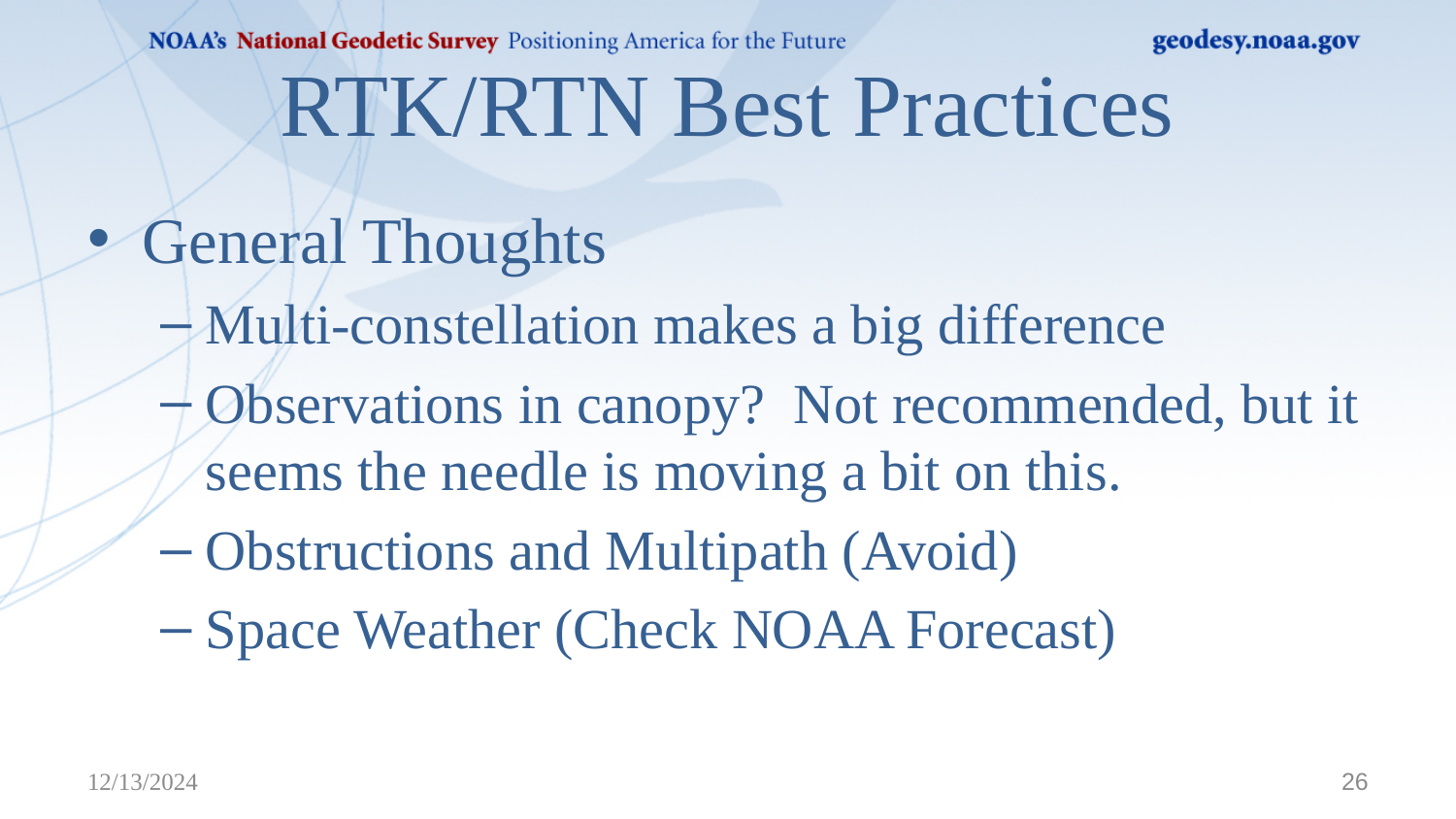

# RTK/RTN Best Practices
General Thoughts
Multi-constellation makes a big difference
Observations in canopy?  Not recommended, but it seems the needle is moving a bit on this.
Obstructions and Multipath (Avoid)
Space Weather (Check NOAA Forecast)
12/13/2024
26